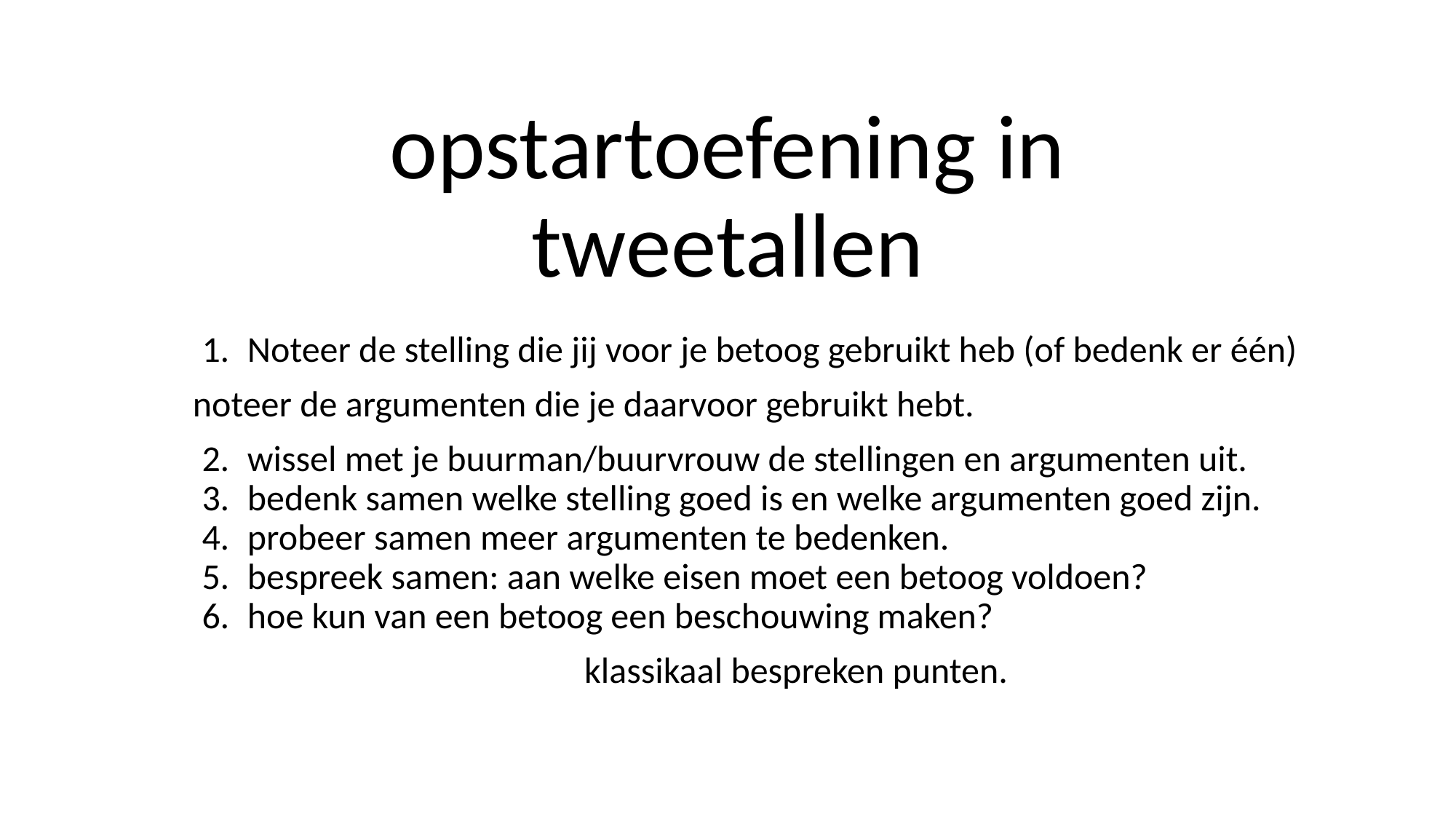

# opstartoefening in tweetallen
Noteer de stelling die jij voor je betoog gebruikt heb (of bedenk er één)
noteer de argumenten die je daarvoor gebruikt hebt.
wissel met je buurman/buurvrouw de stellingen en argumenten uit.
bedenk samen welke stelling goed is en welke argumenten goed zijn.
probeer samen meer argumenten te bedenken.
bespreek samen: aan welke eisen moet een betoog voldoen?
hoe kun van een betoog een beschouwing maken?
klassikaal bespreken punten.